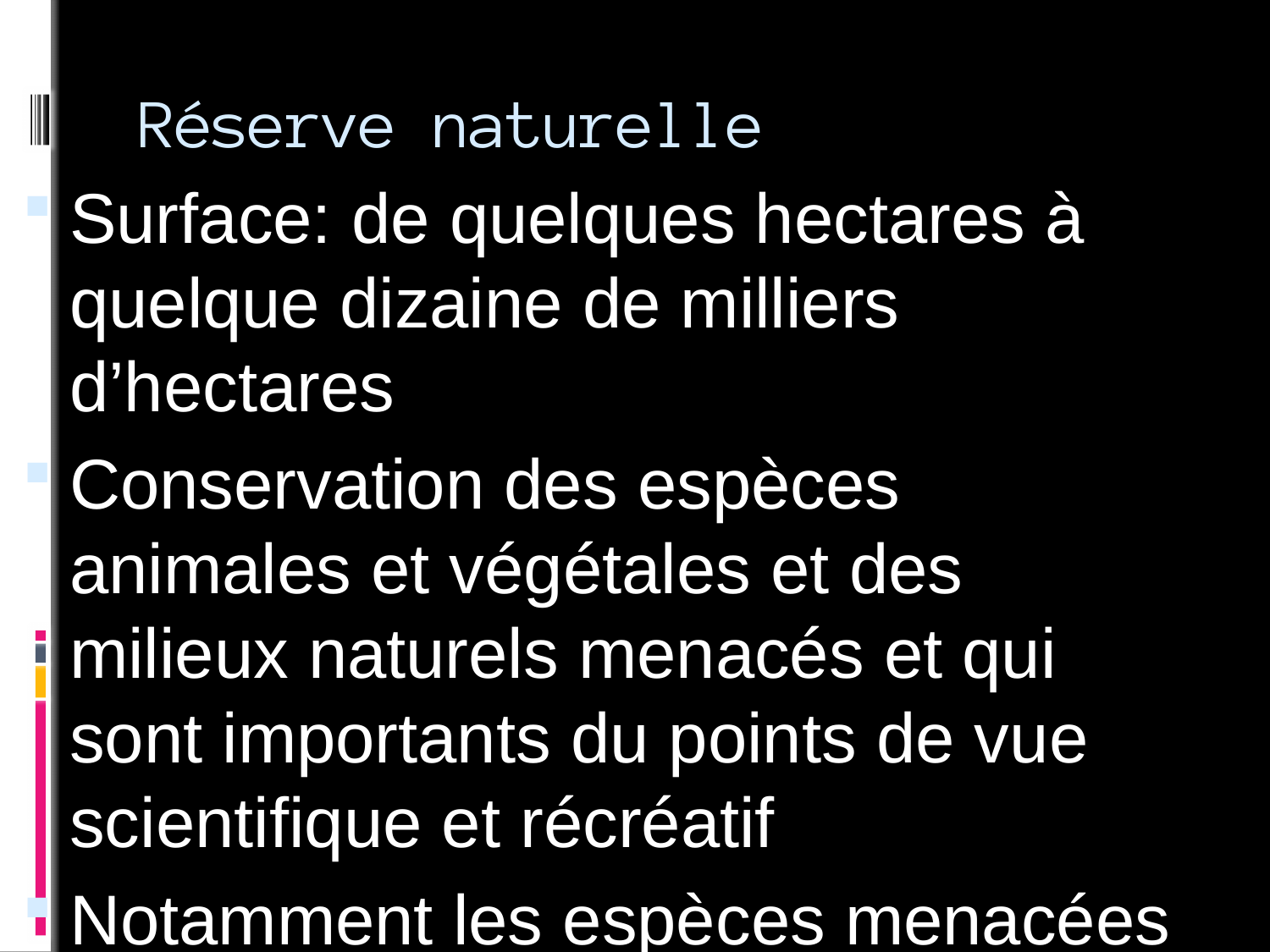

# Réserve naturelle
Surface: de quelques hectares à quelque dizaine de milliers d’hectares
Conservation des espèces animales et végétales et des milieux naturels menacés et qui sont importants du points de vue scientifique et récréatif
Notamment les espèces menacées de disparition